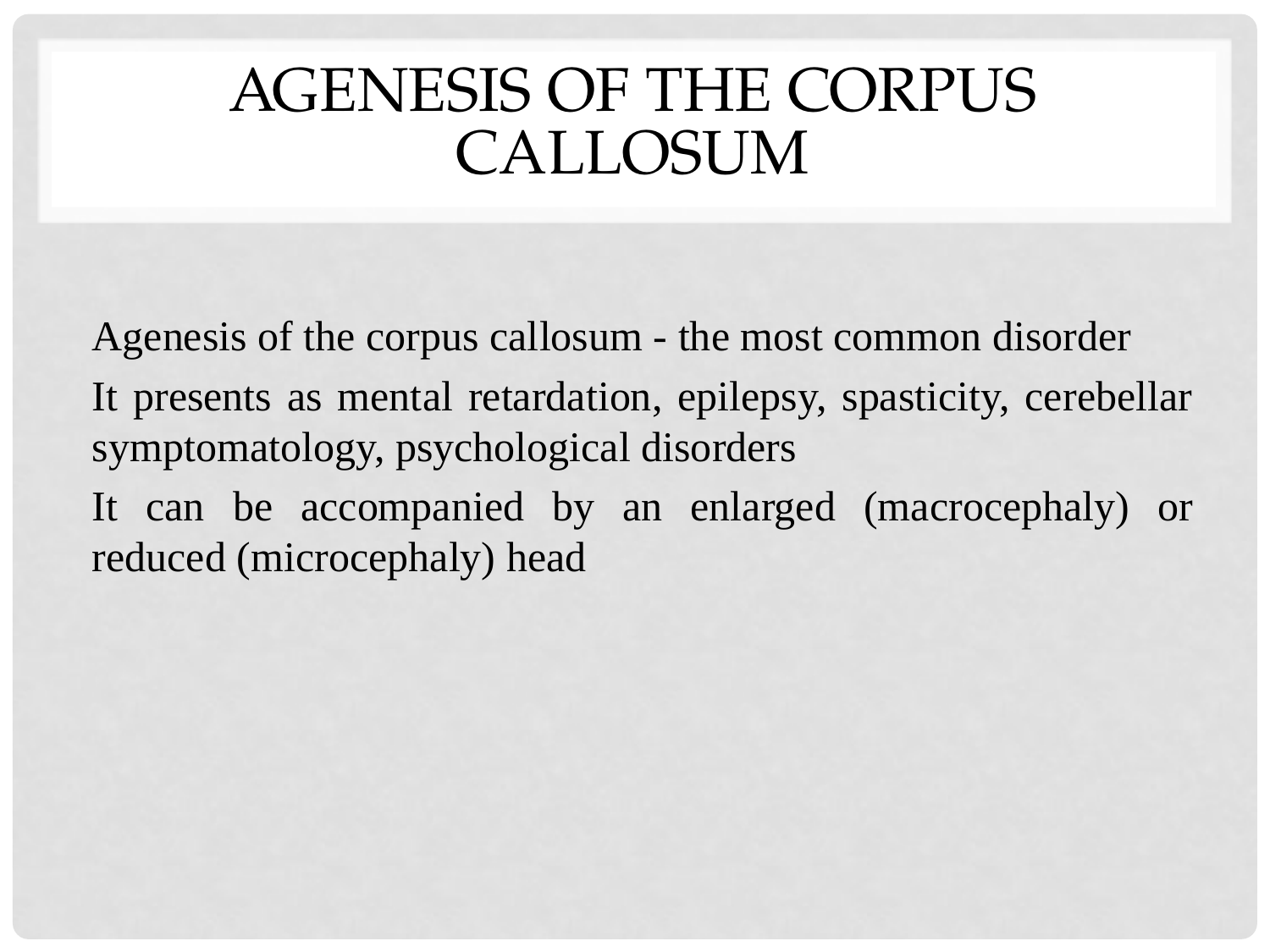

# Agenesis of the corpus callosum

Agenesis of the corpus callosum - the most common disorder
It presents as mental retardation, epilepsy, spasticity, cerebellar symptomatology, psychological disorders
It can be accompanied by an enlarged (macrocephaly) or reduced (microcephaly) head